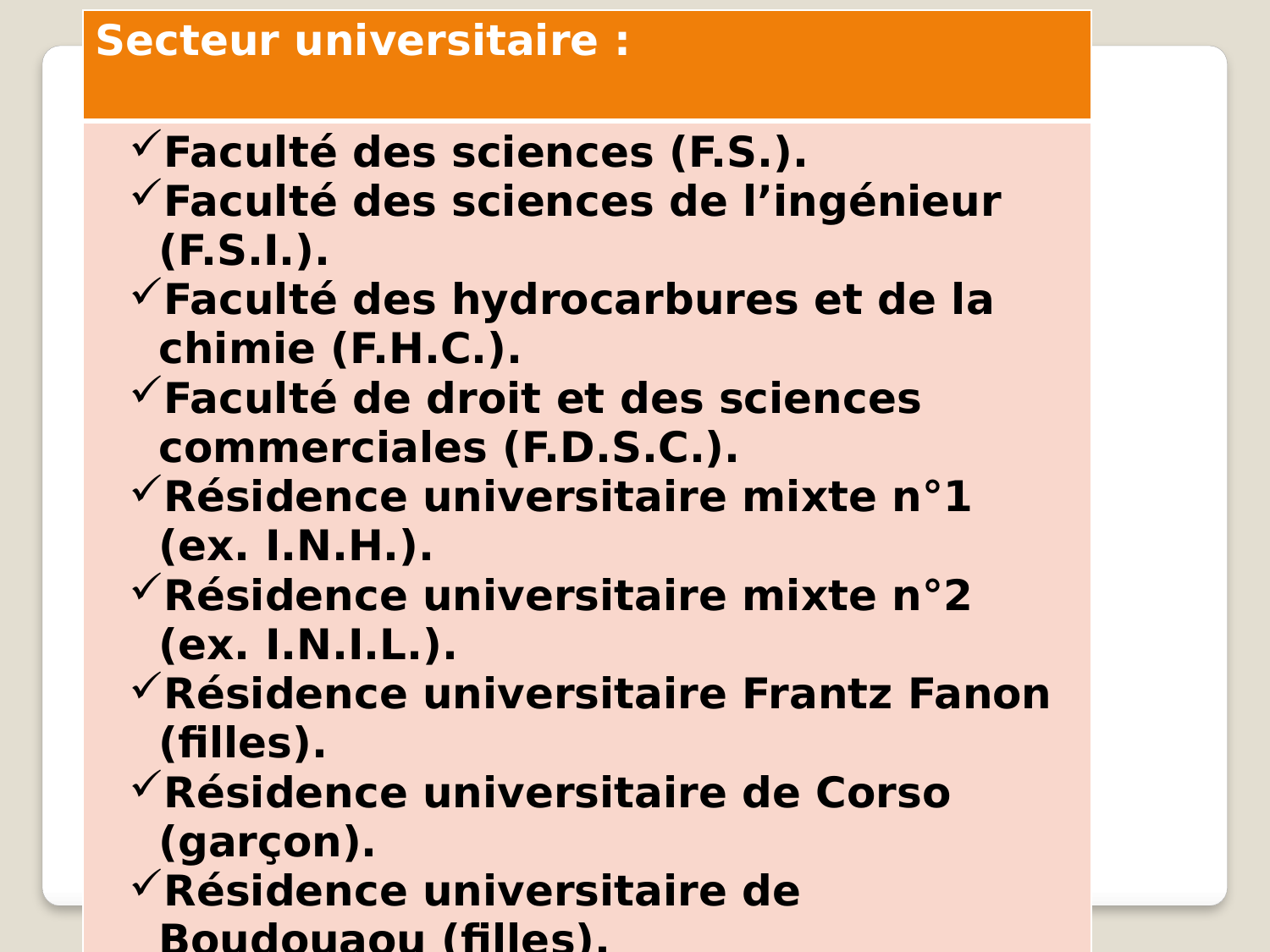

| Secteur universitaire : |
| --- |
| Faculté des sciences (F.S.). Faculté des sciences de l’ingénieur (F.S.I.). Faculté des hydrocarbures et de la chimie (F.H.C.). Faculté de droit et des sciences commerciales (F.D.S.C.). Résidence universitaire mixte n°1 (ex. I.N.H.). Résidence universitaire mixte n°2 (ex. I.N.I.L.). Résidence universitaire Frantz Fanon (filles). Résidence universitaire de Corso (garçon). Résidence universitaire de Boudouaou (filles). Résidence universitaire de Bouira (ex I.T.E.). |